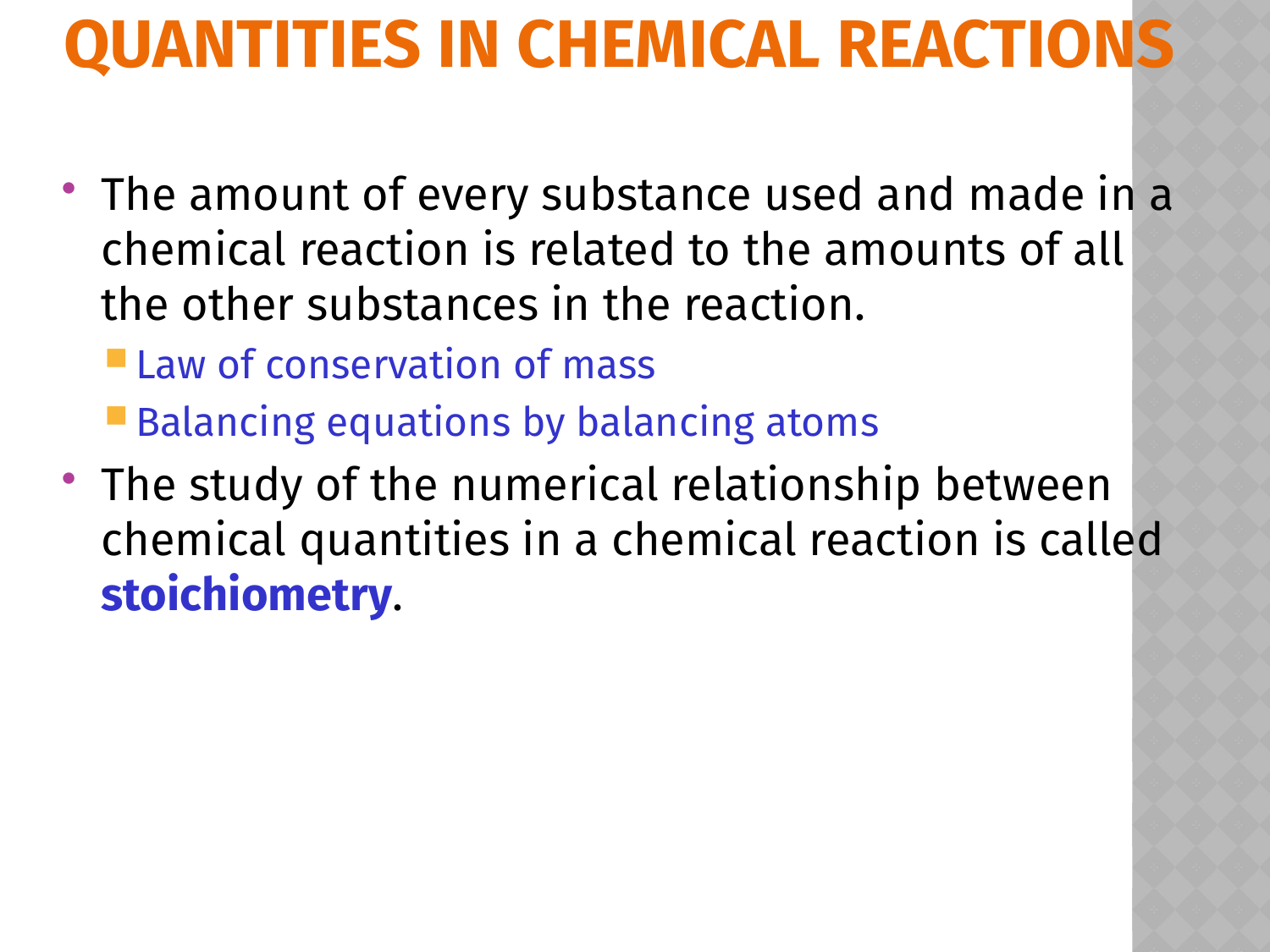

# Quantities in Chemical Reactions
The amount of every substance used and made in a chemical reaction is related to the amounts of all the other substances in the reaction.
Law of conservation of mass
Balancing equations by balancing atoms
The study of the numerical relationship between chemical quantities in a chemical reaction is called stoichiometry.